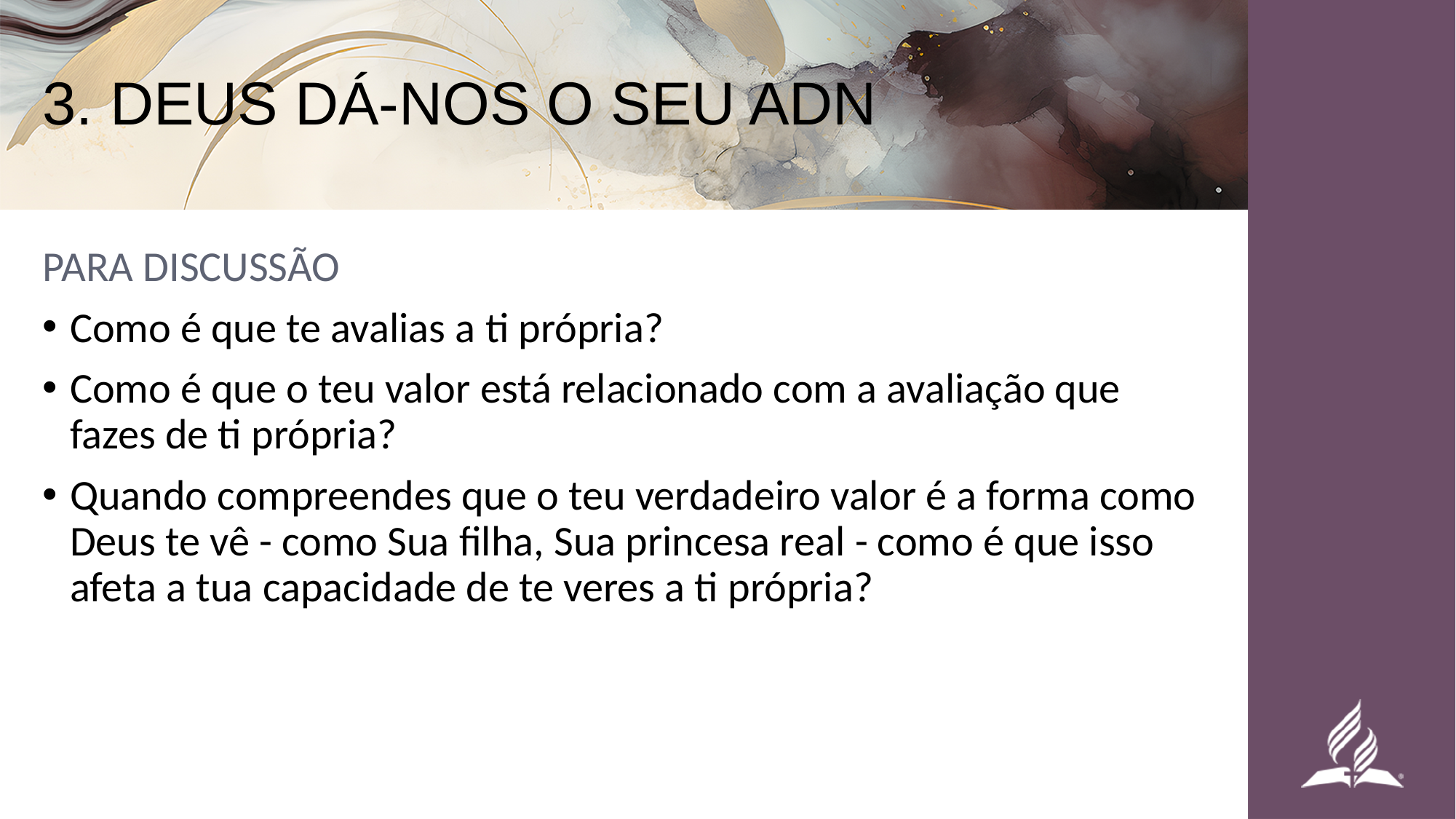

# 3. DEUS DÁ-NOS O SEU ADN
PARA DISCUSSÃO
Como é que te avalias a ti própria?
Como é que o teu valor está relacionado com a avaliação que fazes de ti própria?
Quando compreendes que o teu verdadeiro valor é a forma como Deus te vê - como Sua filha, Sua princesa real - como é que isso afeta a tua capacidade de te veres a ti própria?